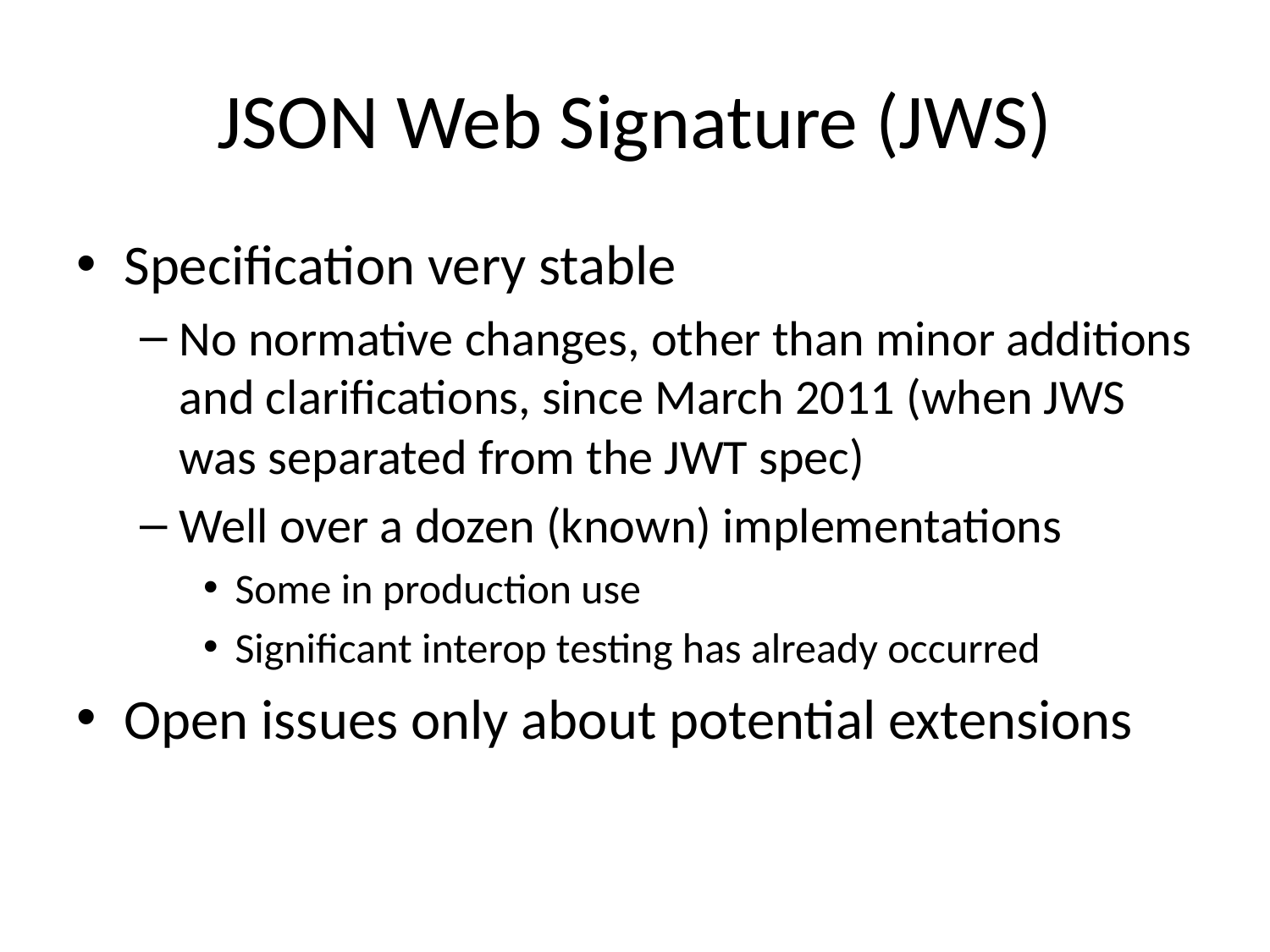

# JSON Web Signature (JWS)
Specification very stable
No normative changes, other than minor additions and clarifications, since March 2011 (when JWS was separated from the JWT spec)
Well over a dozen (known) implementations
Some in production use
Significant interop testing has already occurred
Open issues only about potential extensions